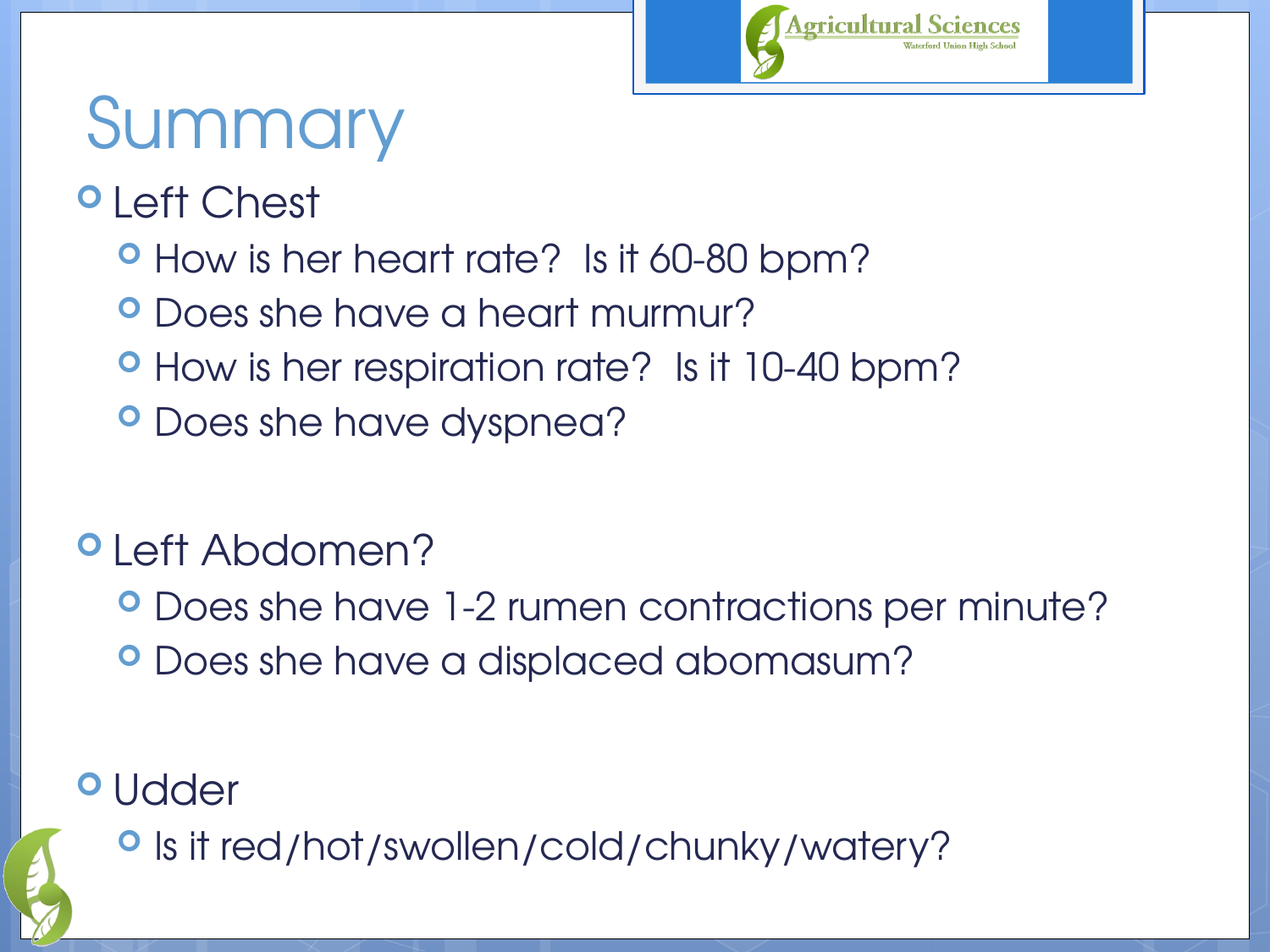

# Summary
Left Chest
How is her heart rate?  Is it 60-80 bpm?
Does she have a heart murmur?
How is her respiration rate?  Is it 10-40 bpm?
Does she have dyspnea?

Left Abdomen?
Does she have 1-2 rumen contractions per minute?
Does she have a displaced abomasum?

Udder
Is it red/hot/swollen/cold/chunky/watery?